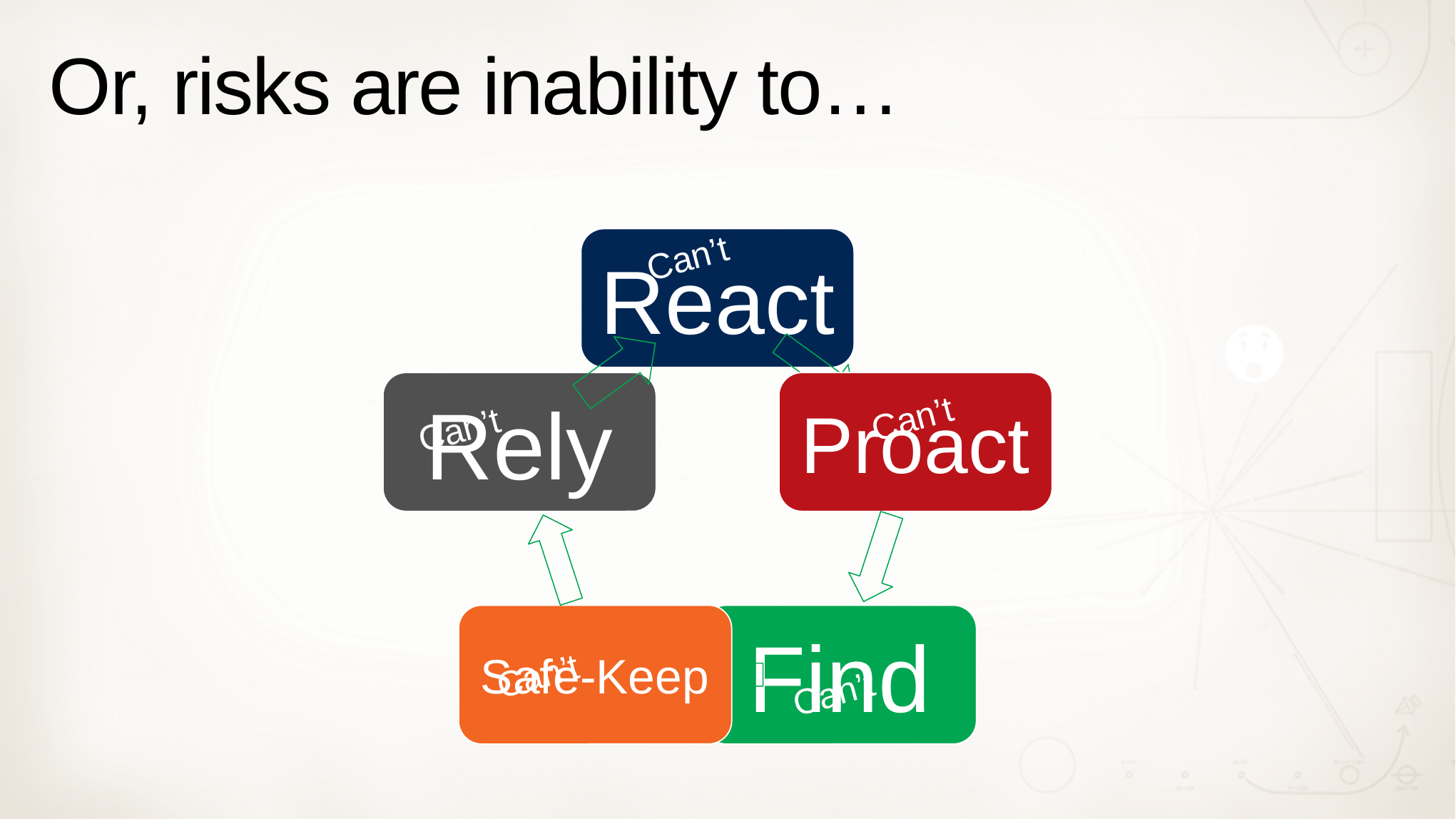

# Or, risks are inability to…
Can’t
React
Proact
Safe-Keep
Find
Rely

Can’t
Can’t
Can’t
Can’t